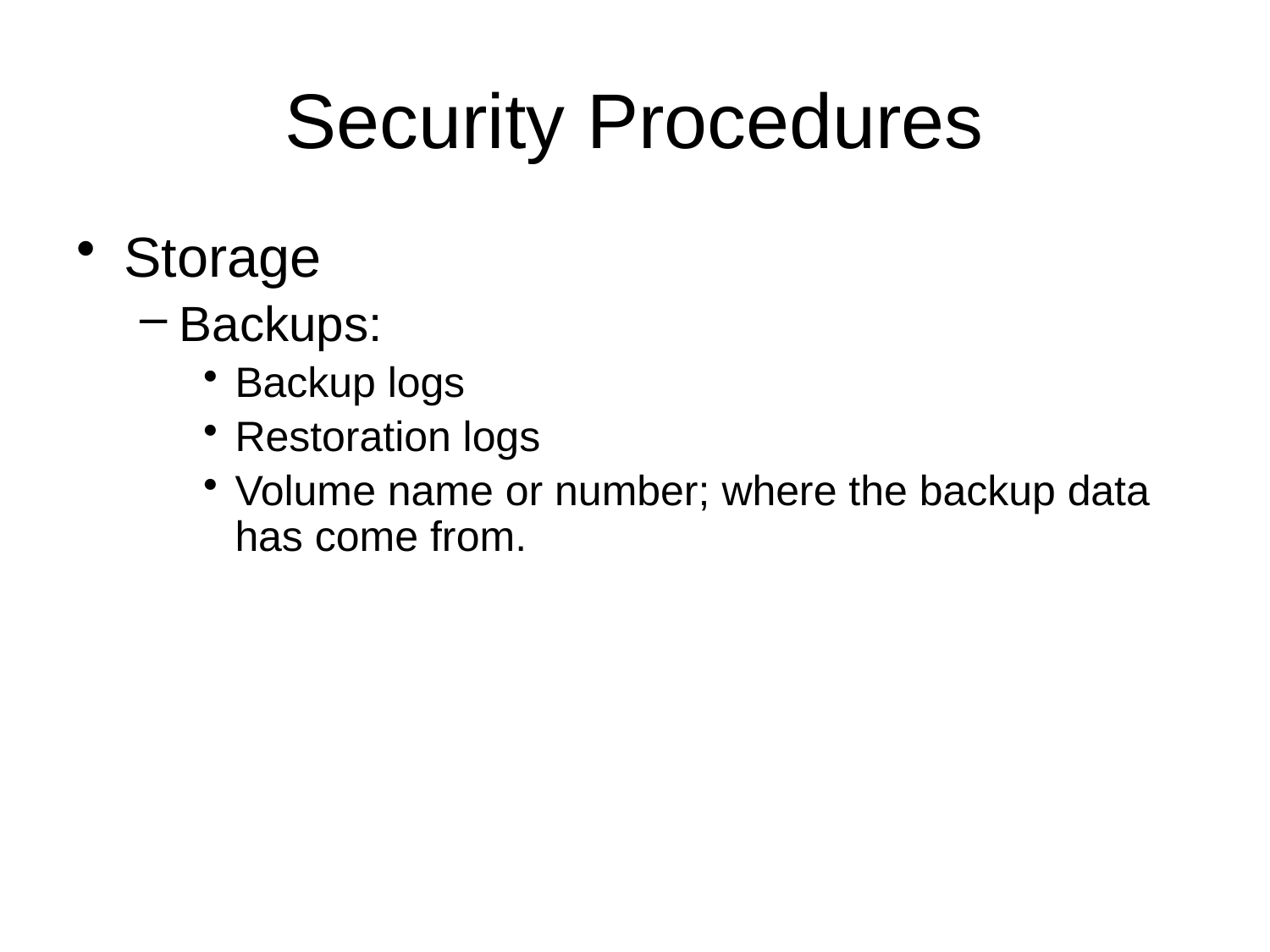

# Security Procedures
Storage
Backups:
Backup logs
Restoration logs
Volume name or number; where the backup data has come from.